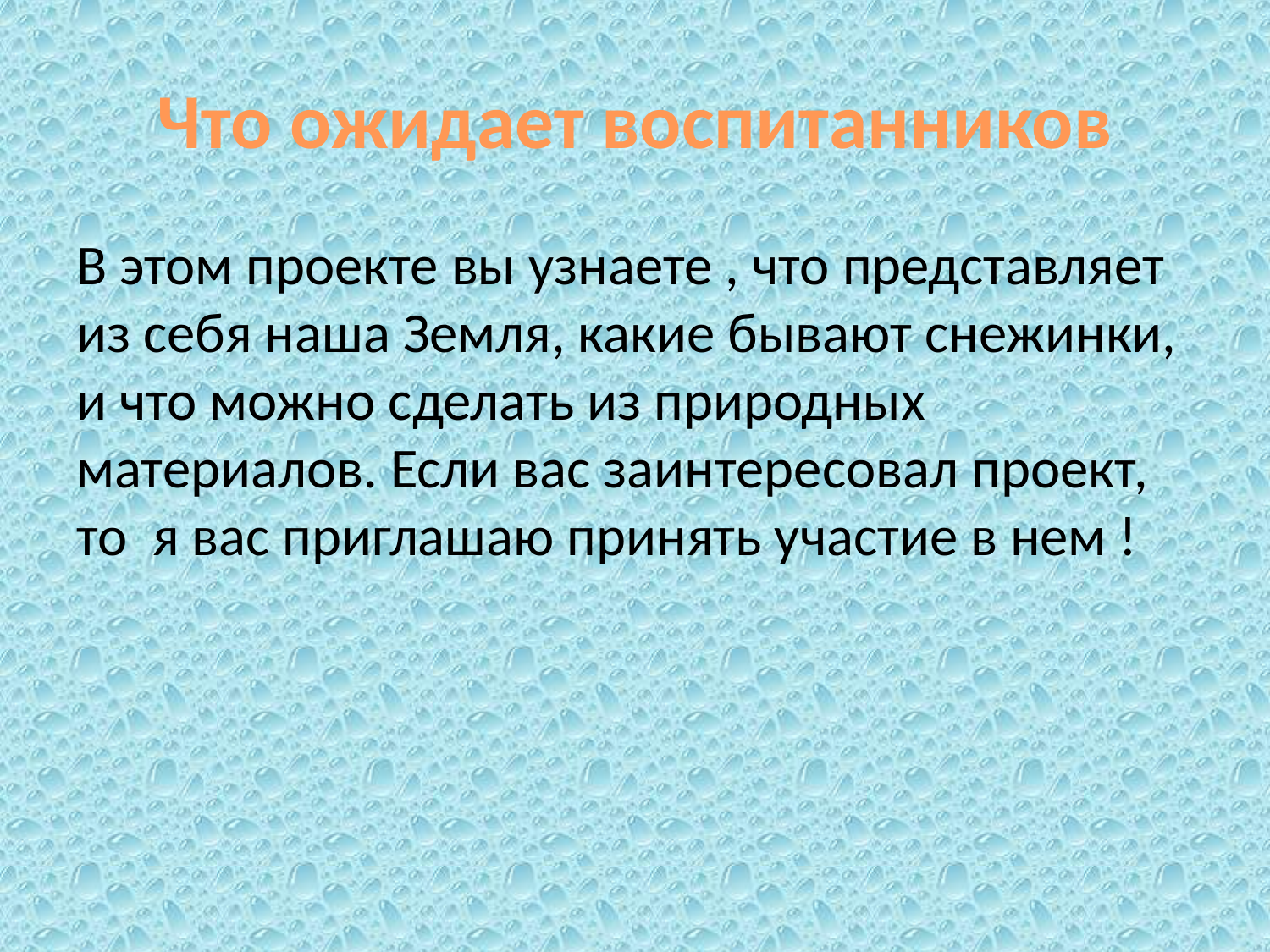

# Что ожидает воспитанников
В этом проекте вы узнаете , что представляет из себя наша Земля, какие бывают снежинки, и что можно сделать из природных материалов. Если вас заинтересовал проект, то  я вас приглашаю принять участие в нем !